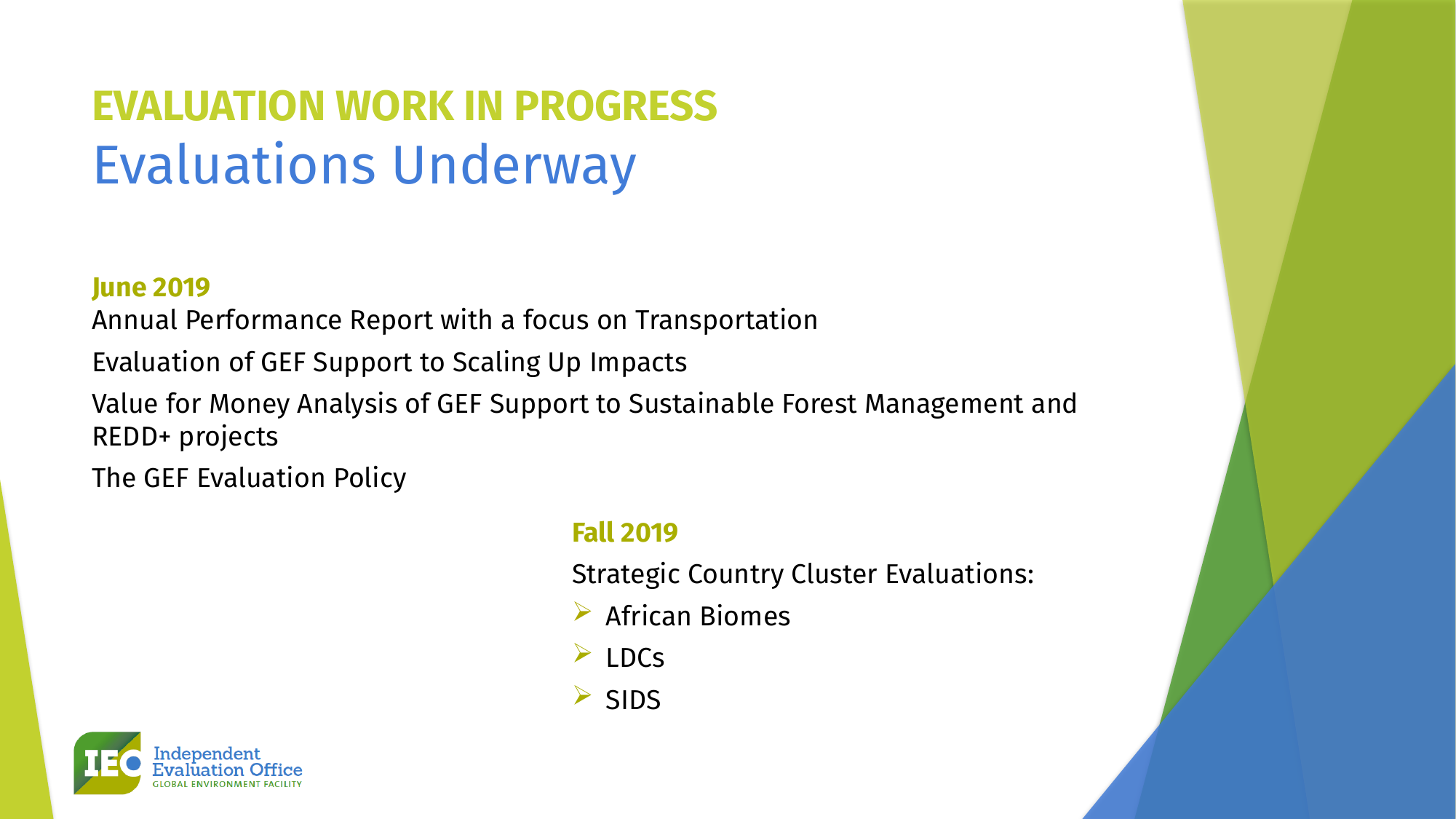

# EVALUATION WORK IN PROGRESS Evaluations Underway
June 2019
Annual Performance Report with a focus on Transportation
Evaluation of GEF Support to Scaling Up Impacts
Value for Money Analysis of GEF Support to Sustainable Forest Management and REDD+ projects
The GEF Evaluation Policy

Fall 2019
Strategic Country Cluster Evaluations:
African Biomes
LDCs
SIDS